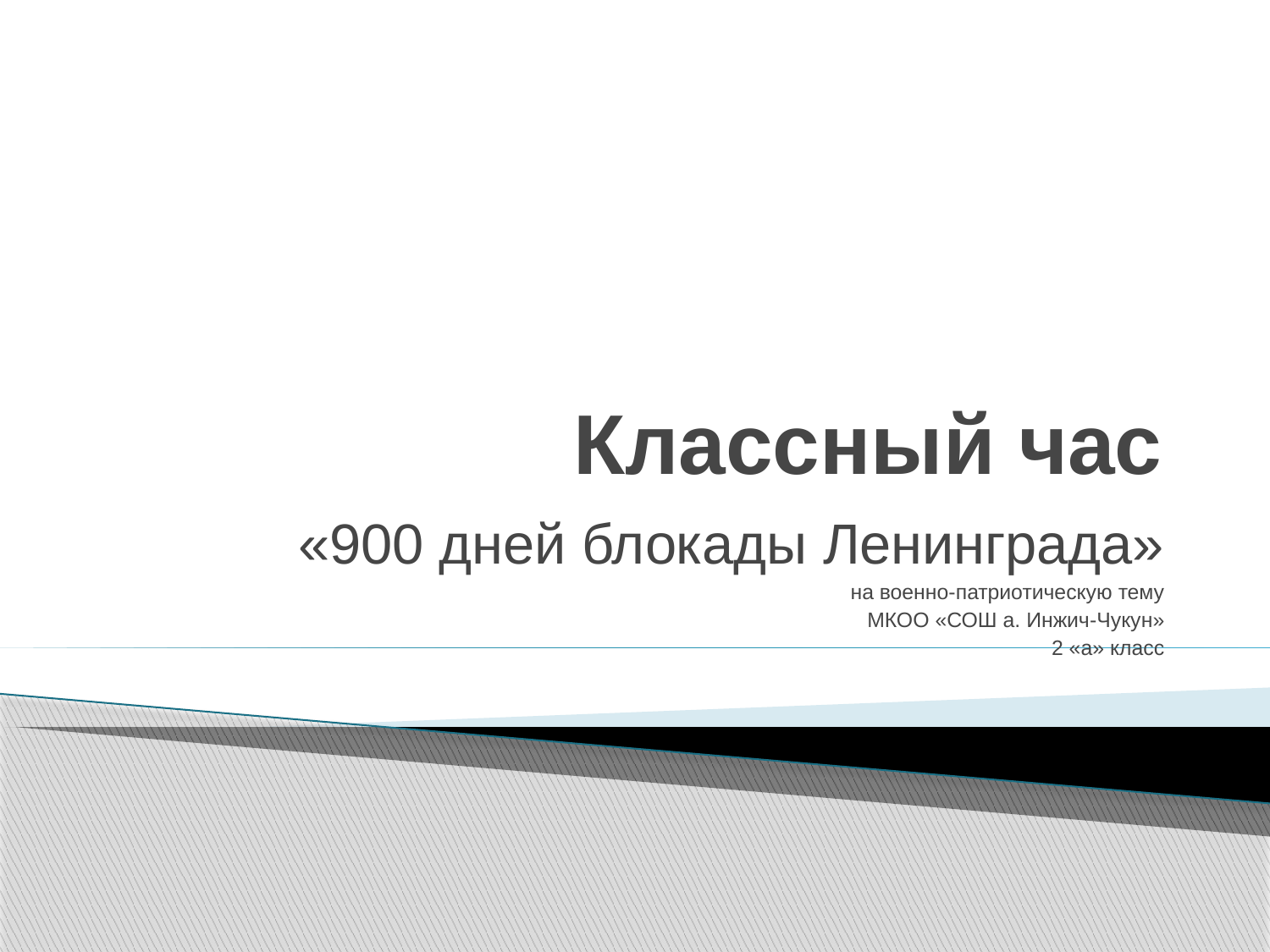

# Классный час
«900 дней блокады Ленинграда»
на военно-патриотическую тему
МКОО «СОШ а. Инжич-Чукун»
2 «а» класс